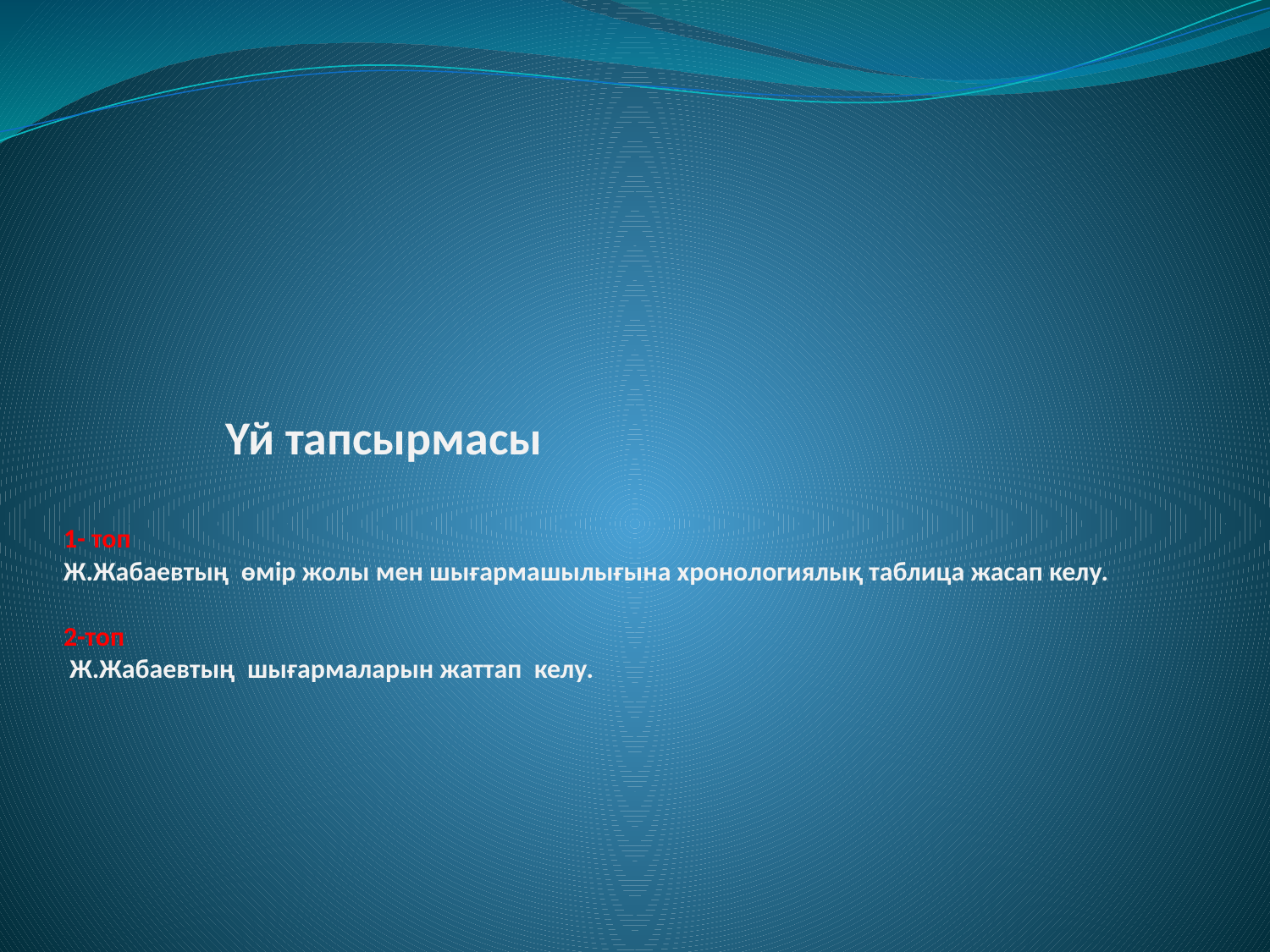

# Үй тапсырмасы 1- топ Ж.Жабаевтың  өмір жолы мен шығармашылығына хронологиялық таблица жасап келу. 2-топ Ж.Жабаевтың  шығармаларын жаттап  келу.